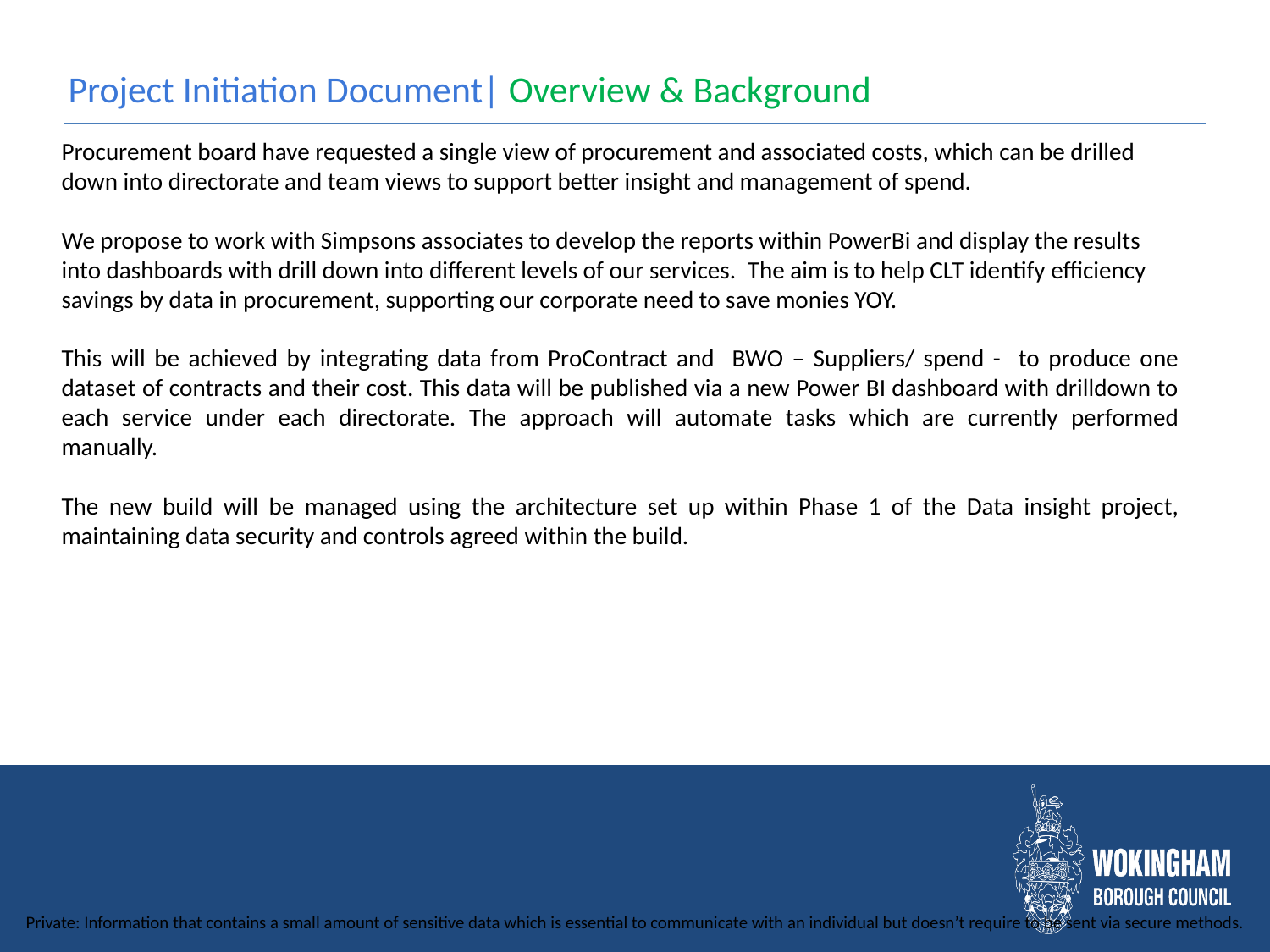

Project Initiation Document| Overview & Background
Procurement board have requested a single view of procurement and associated costs, which can be drilled down into directorate and team views to support better insight and management of spend.

We propose to work with Simpsons associates to develop the reports within PowerBi and display the results into dashboards with drill down into different levels of our services.  The aim is to help CLT identify efficiency savings by data in procurement, supporting our corporate need to save monies YOY.

This will be achieved by integrating data from ProContract and  BWO – Suppliers/ spend -  to produce one dataset of contracts and their cost. This data will be published via a new Power BI dashboard with drilldown to each service under each directorate. The approach will automate tasks which are currently performed manually.

The new build will be managed using the architecture set up within Phase 1 of the Data insight project, maintaining data security and controls agreed within the build.